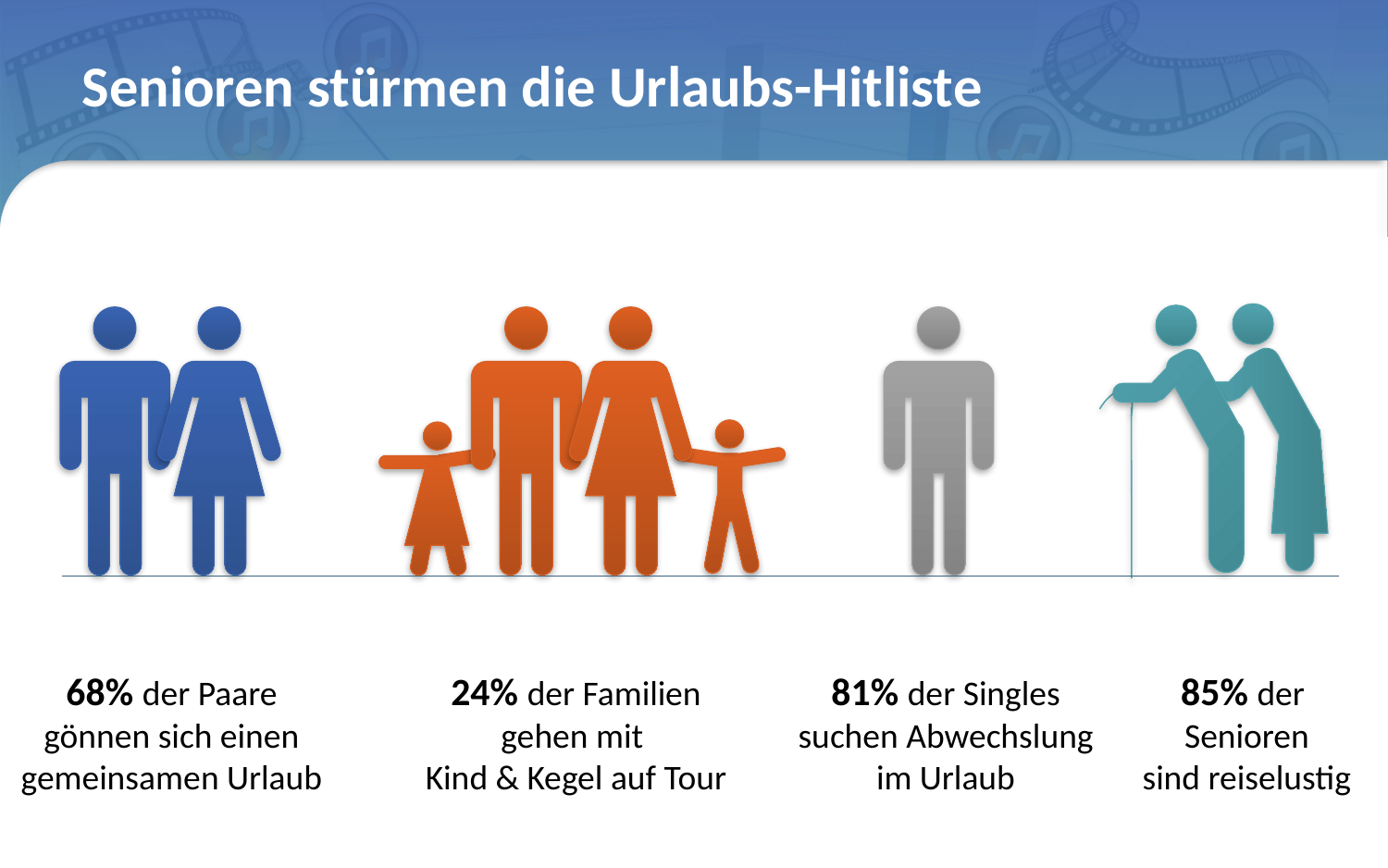

# Senioren stürmen die Urlaubs-Hitliste

68% der Paare
gönnen sich einen
gemeinsamen Urlaub
24% der Familien
gehen mit
Kind & Kegel auf Tour
81% der Singles
suchen Abwechslung
im Urlaub
85% der
Senioren
sind reiselustig